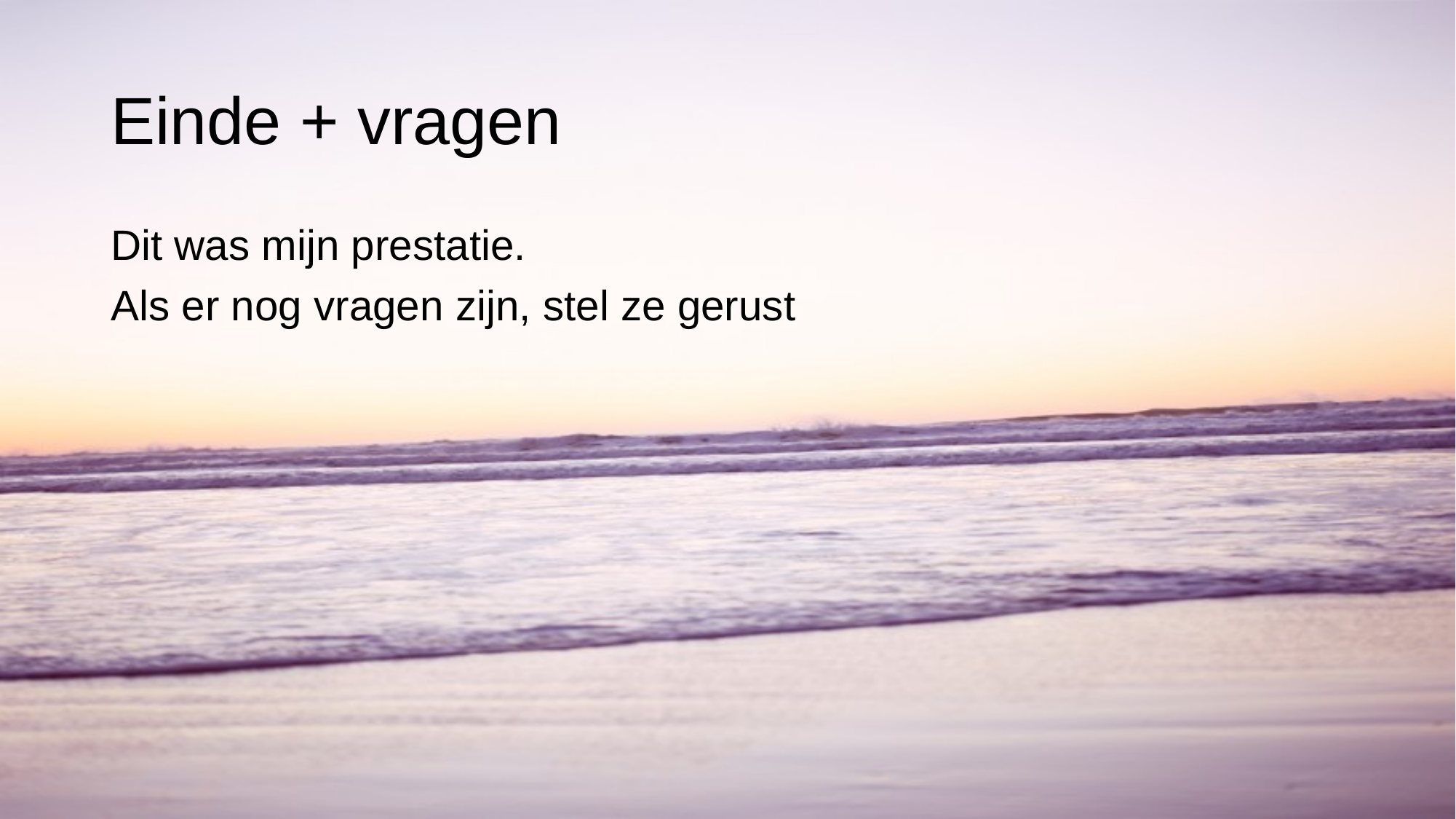

# Einde + vragen
Dit was mijn prestatie.
Als er nog vragen zijn, stel ze gerust